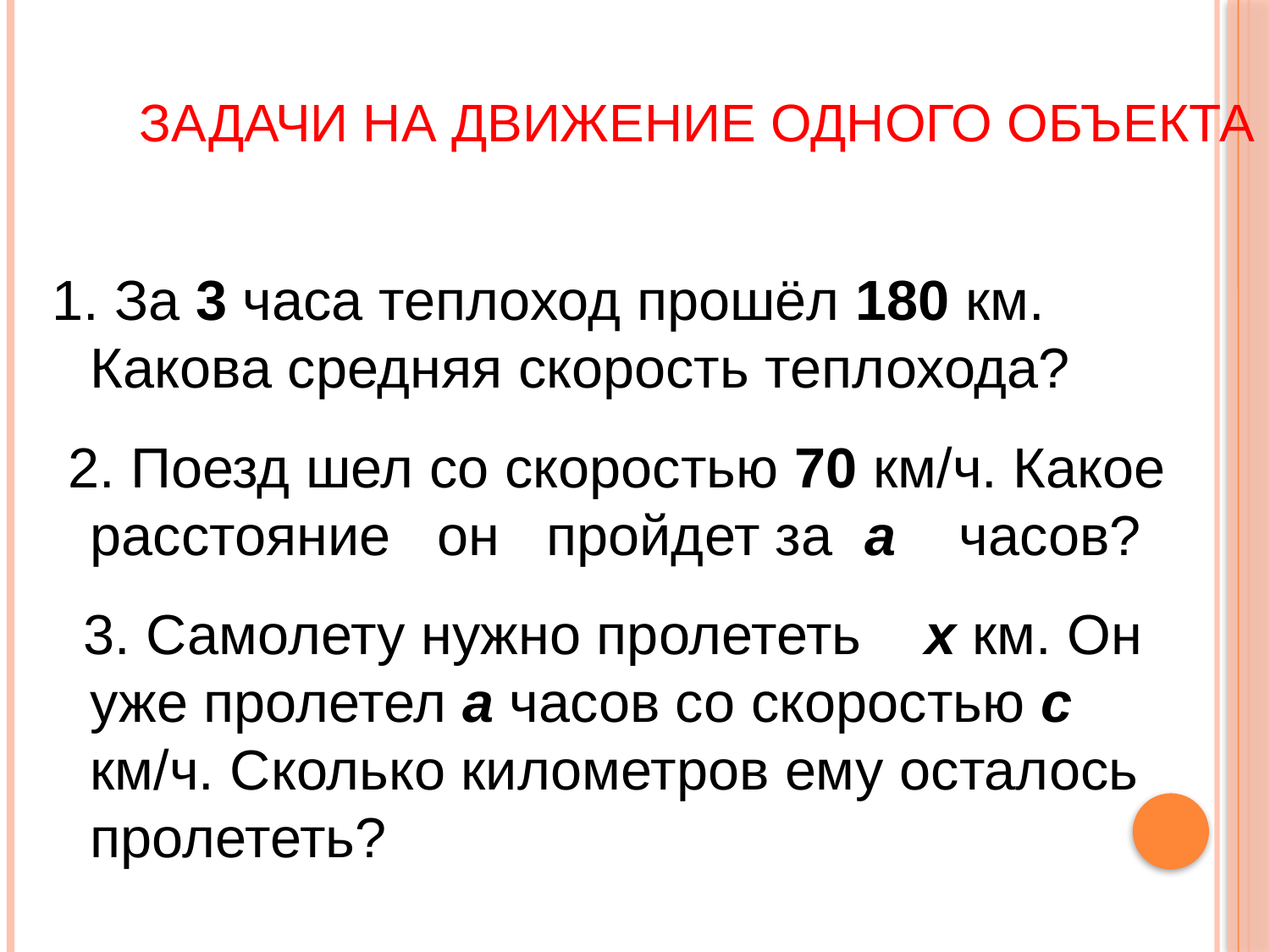

# Задачи на движение одного объекта

1. За 3 часа теплоход прошёл 180 км. Какова средняя скорость теплохода?
 2. Поезд шел со скоростью 70 км/ч. Какое расстояние   он   пройдет за  а    часов?
  3. Самолету нужно пролететь    х км. Он уже пролетел а часов со скоростью с км/ч. Сколько километров ему осталось пролететь?